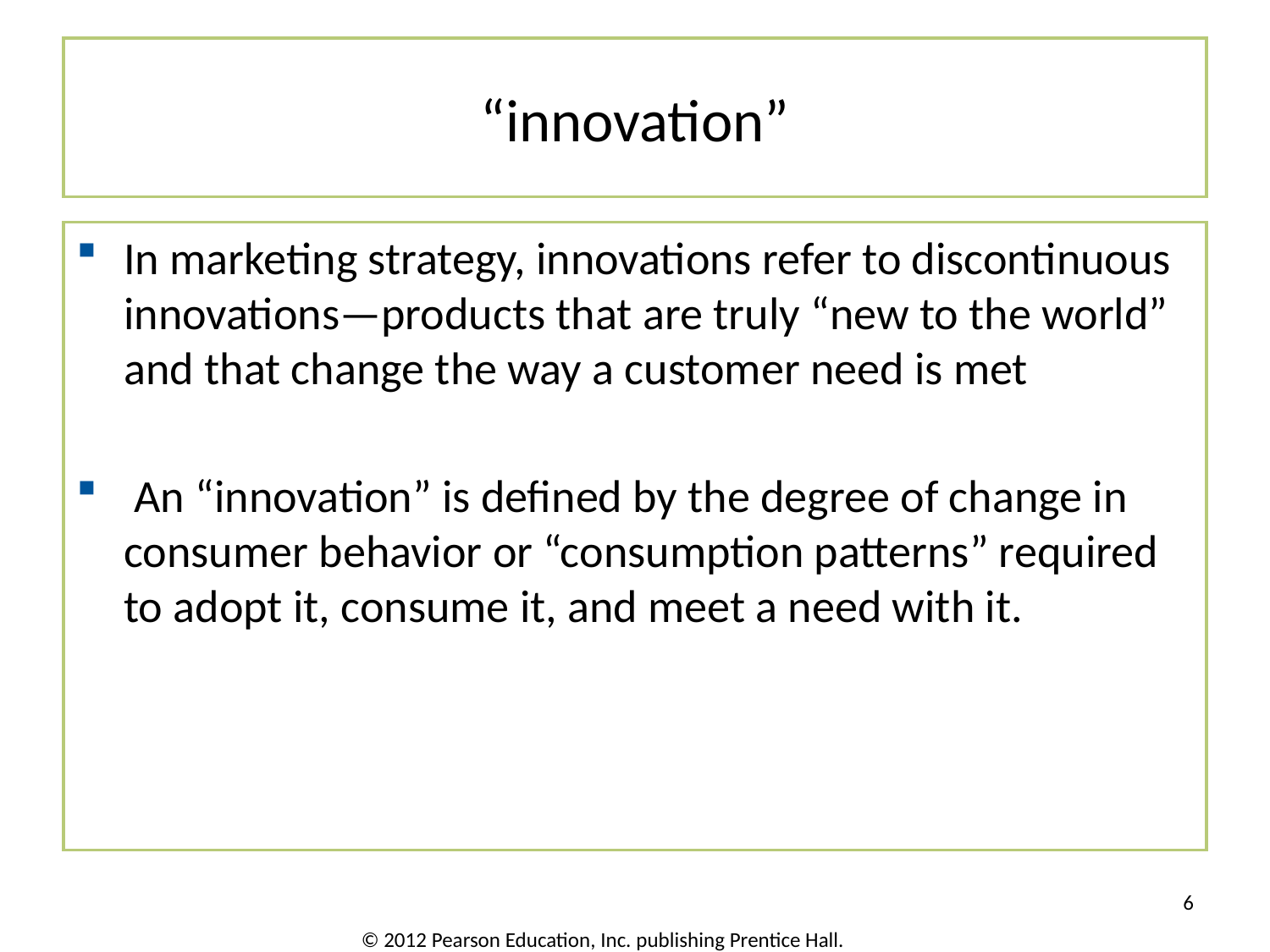

# “innovation”
In marketing strategy, innovations refer to discontinuous innovations—products that are truly “new to the world” and that change the way a customer need is met

 An “innovation” is defined by the degree of change in consumer behavior or “consumption patterns” required to adopt it, consume it, and meet a need with it.

6